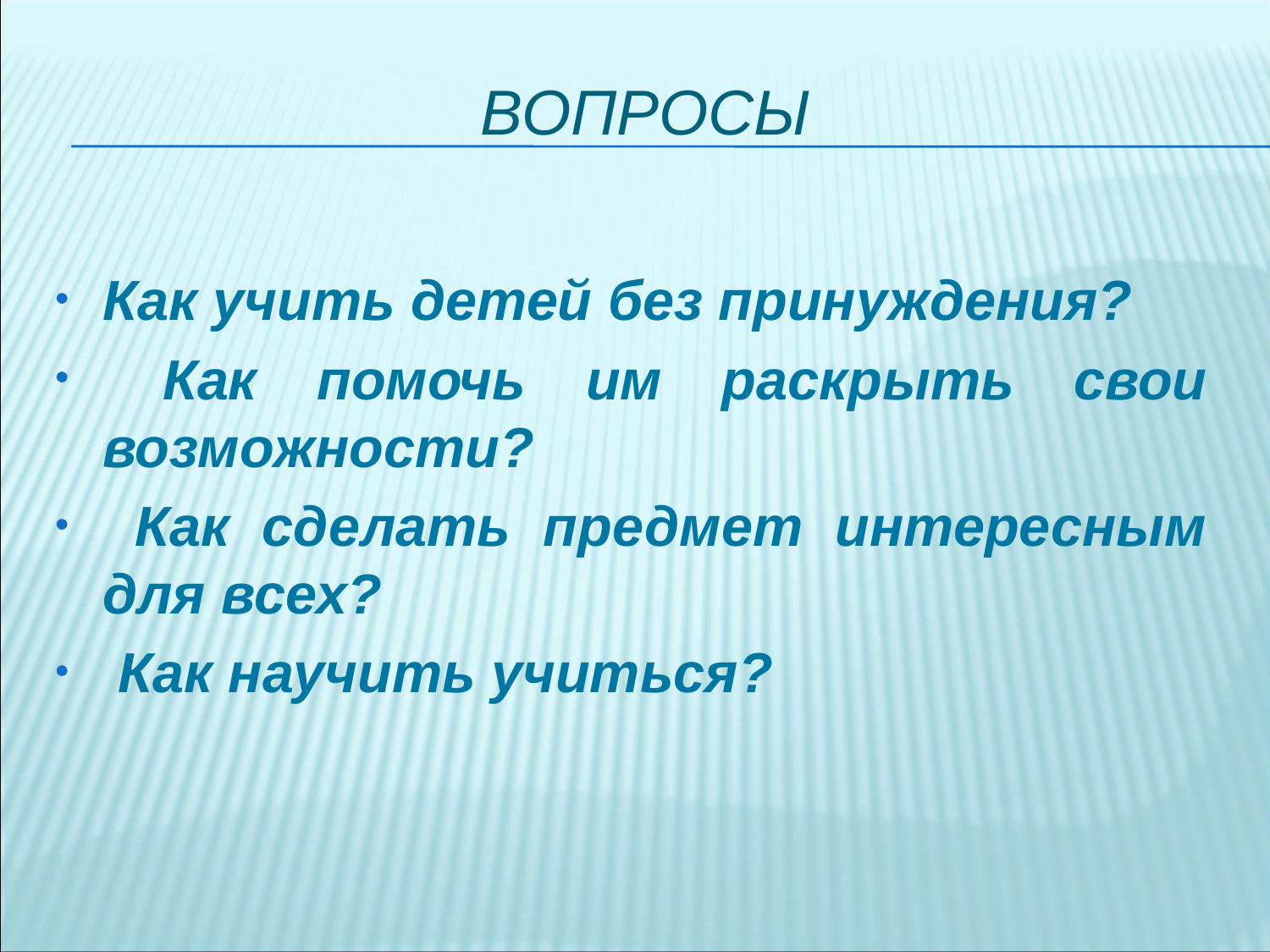

# Вопросы
Как учить детей без принуждения?
 Как помочь им раскрыть свои возможности?
 Как сделать предмет интересным для всех?
 Как научить учиться?